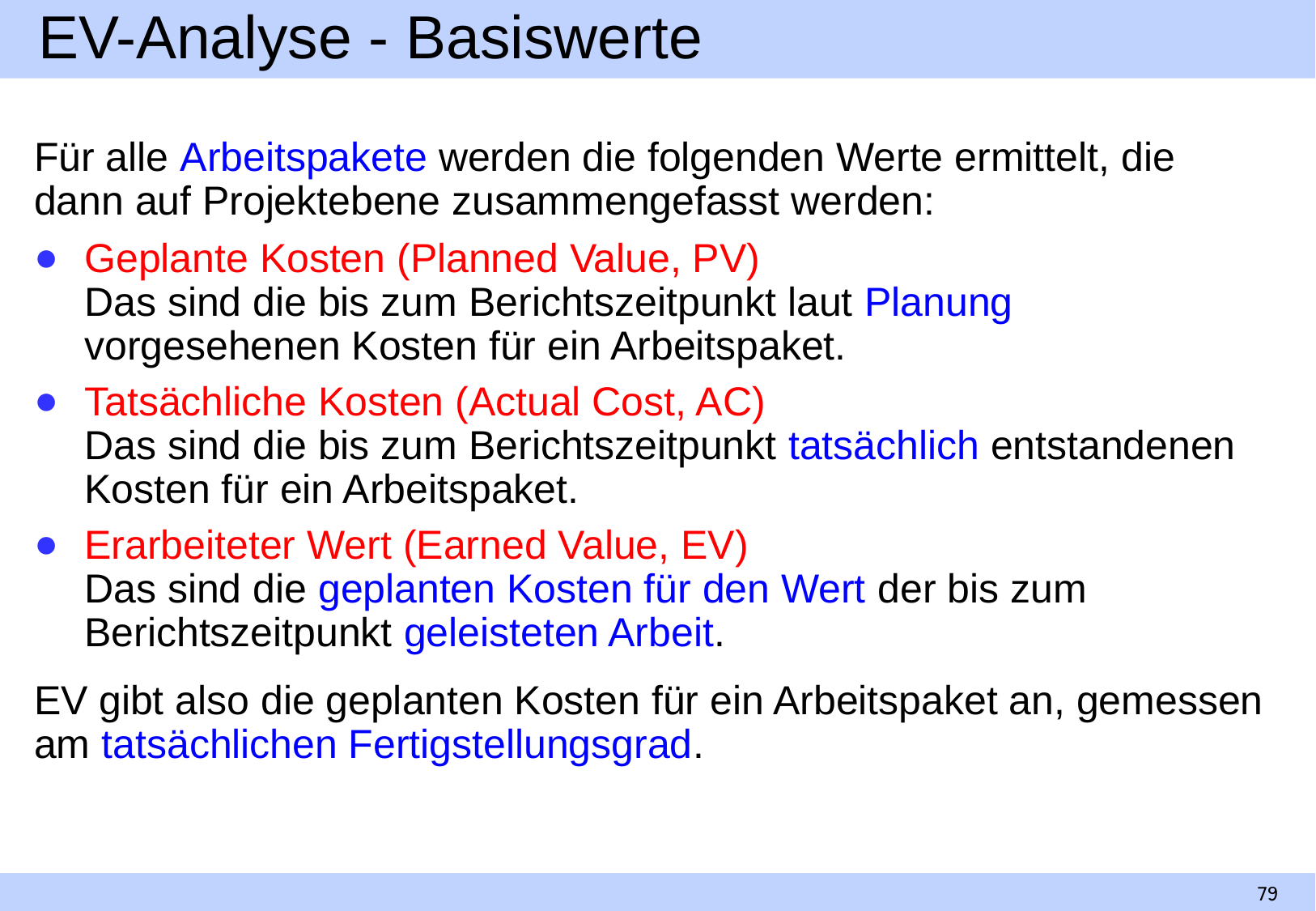

# EV-Analyse - Basiswerte
Für alle Arbeitspakete werden die folgenden Werte ermittelt, die dann auf Projektebene zusammengefasst werden:
Geplante Kosten (Planned Value, PV)
Das sind die bis zum Berichtszeitpunkt laut Planung vorgesehenen Kosten für ein Arbeitspaket.
Tatsächliche Kosten (Actual Cost, AC)
Das sind die bis zum Berichtszeitpunkt tatsächlich entstandenen Kosten für ein Arbeitspaket.
Erarbeiteter Wert (Earned Value, EV)
Das sind die geplanten Kosten für den Wert der bis zum Berichtszeitpunkt geleisteten Arbeit.
EV gibt also die geplanten Kosten für ein Arbeitspaket an, gemessen am tatsächlichen Fertigstellungsgrad.
79